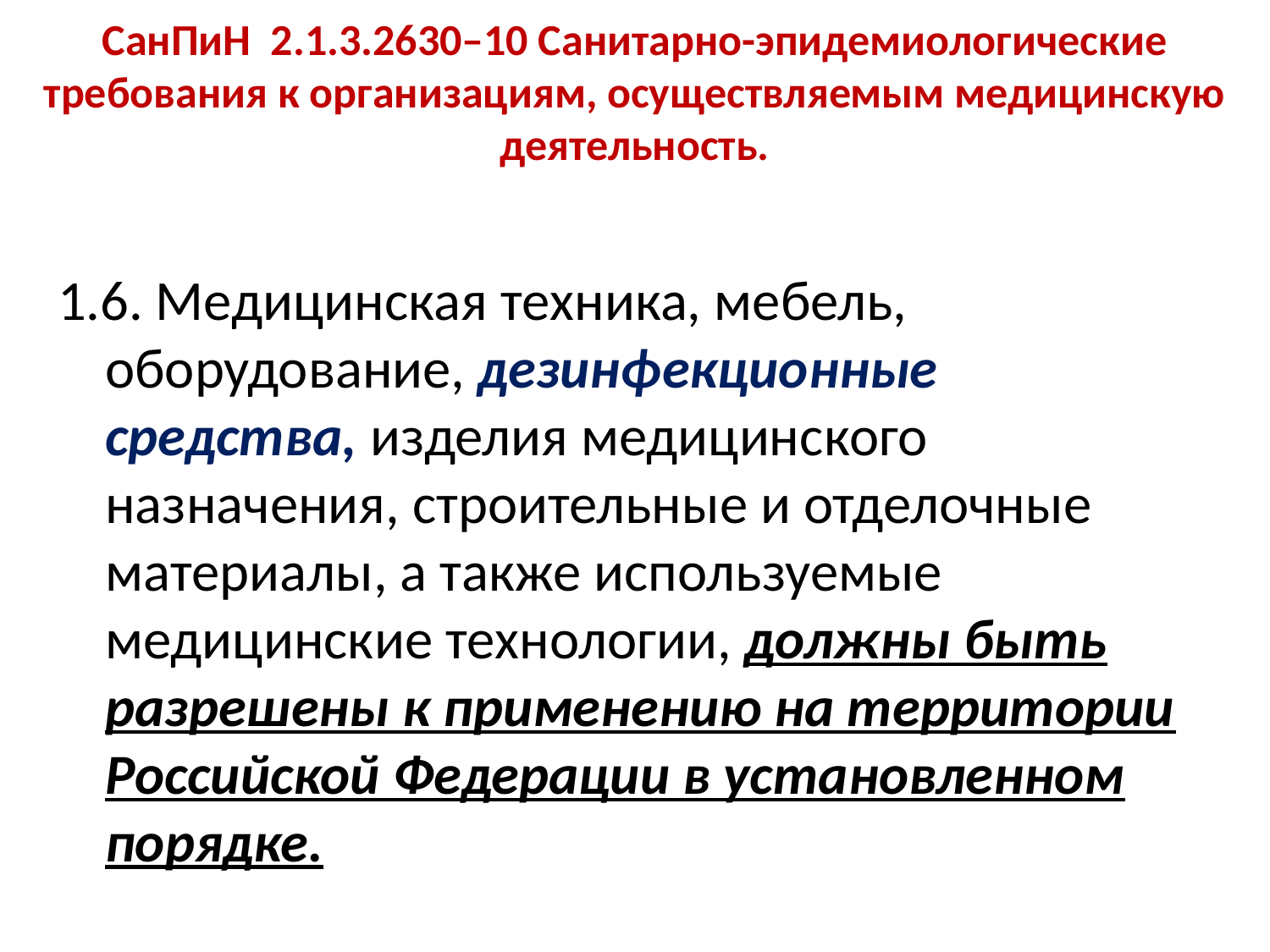

# СанПиН  2.1.3.2630–10 Санитарно-эпидемиологические требования к организациям, осуществляемым медицинскую деятельность.
1.6. Медицинская техника, мебель, оборудование, дезинфекционные средства, изделия медицинского назначения, строительные и отделочные материалы, а также используемые медицинские технологии, должны быть разрешены к применению на территории Российской Федерации в установленном порядке.